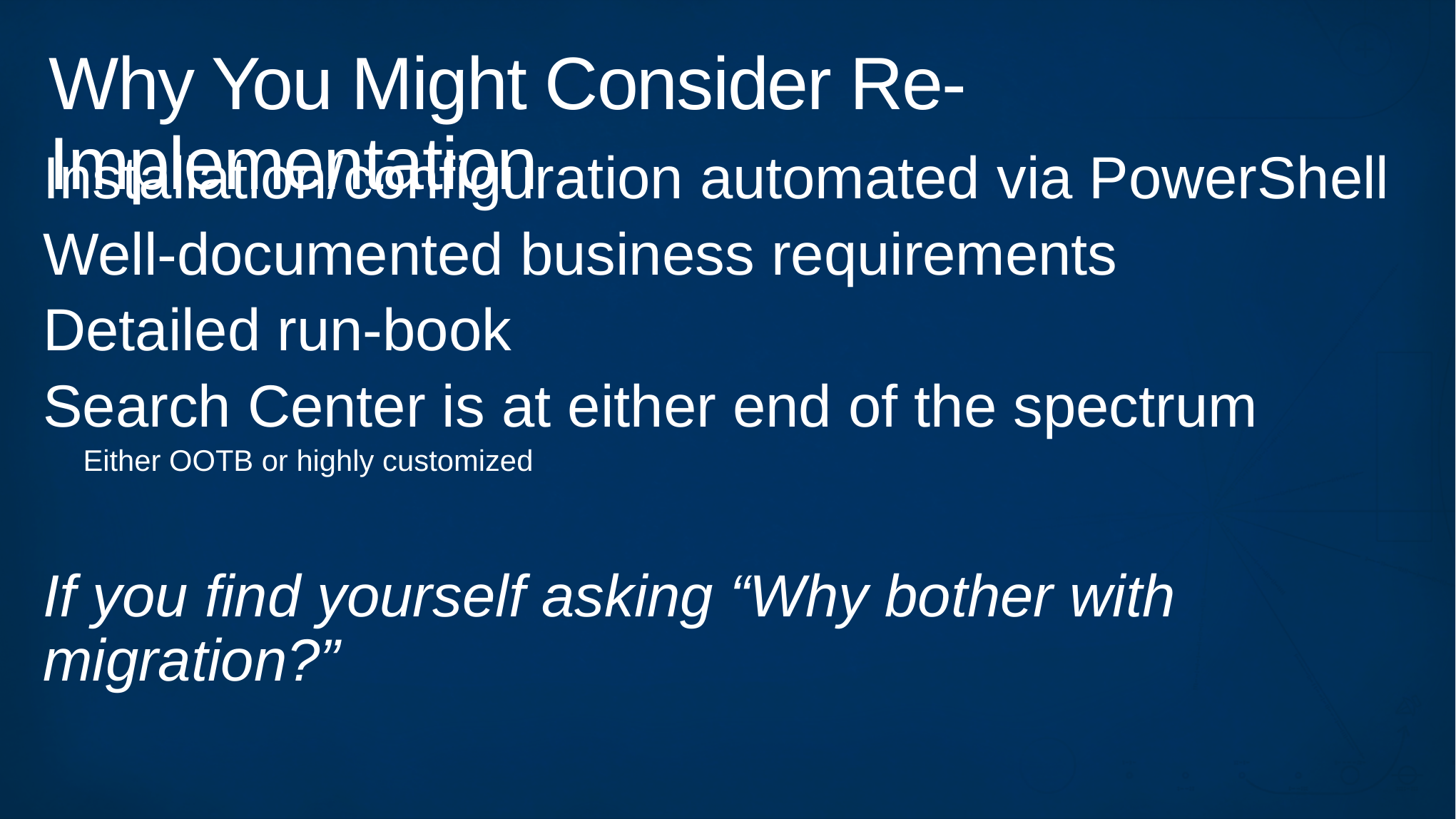

# Why You Might Consider Re-Implementation
Installation/configuration automated via PowerShell
Well-documented business requirements
Detailed run-book
Search Center is at either end of the spectrum
Either OOTB or highly customized

If you find yourself asking “Why bother with migration?”